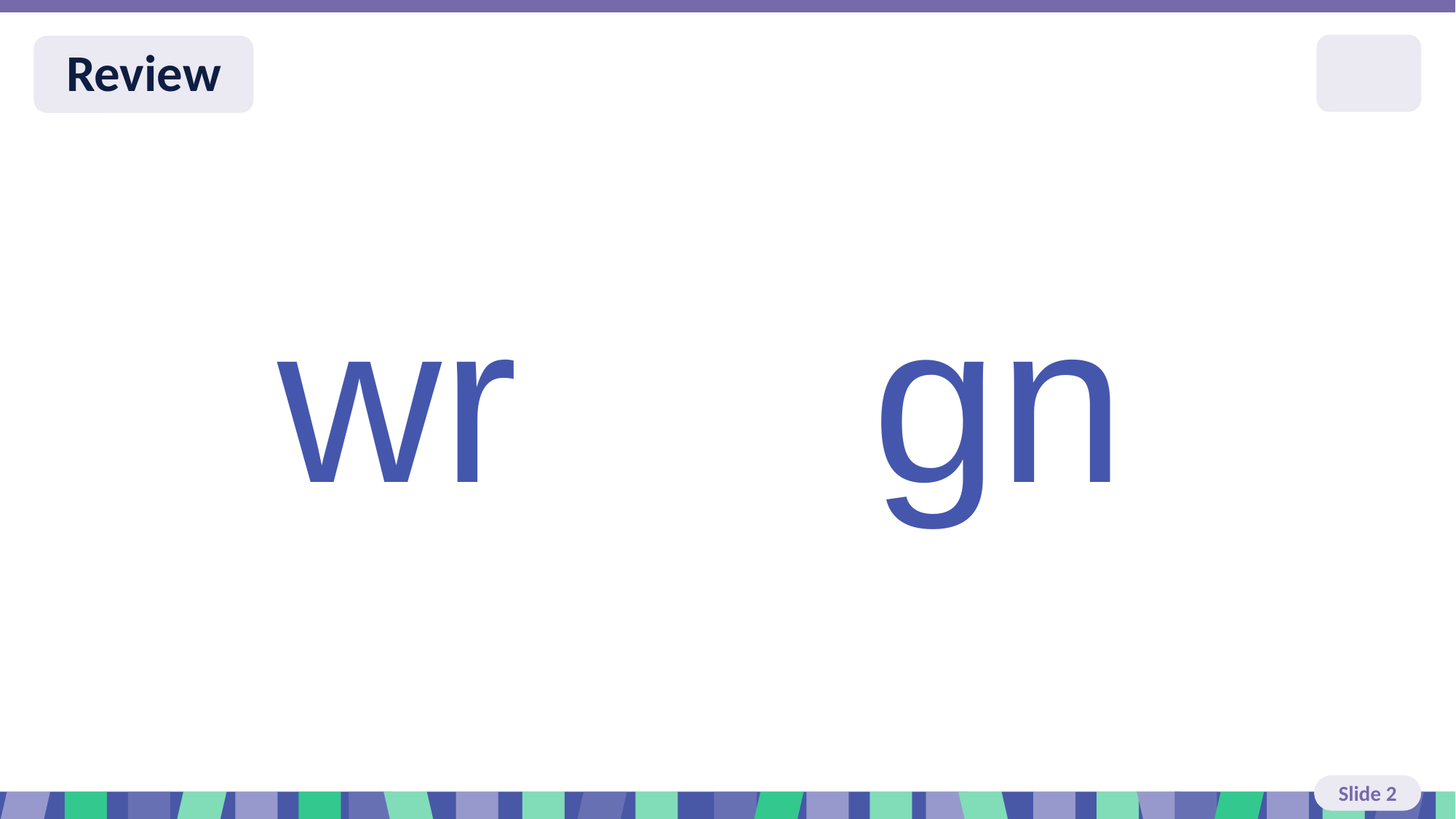

# Slide 2 Review You do
wr
gn